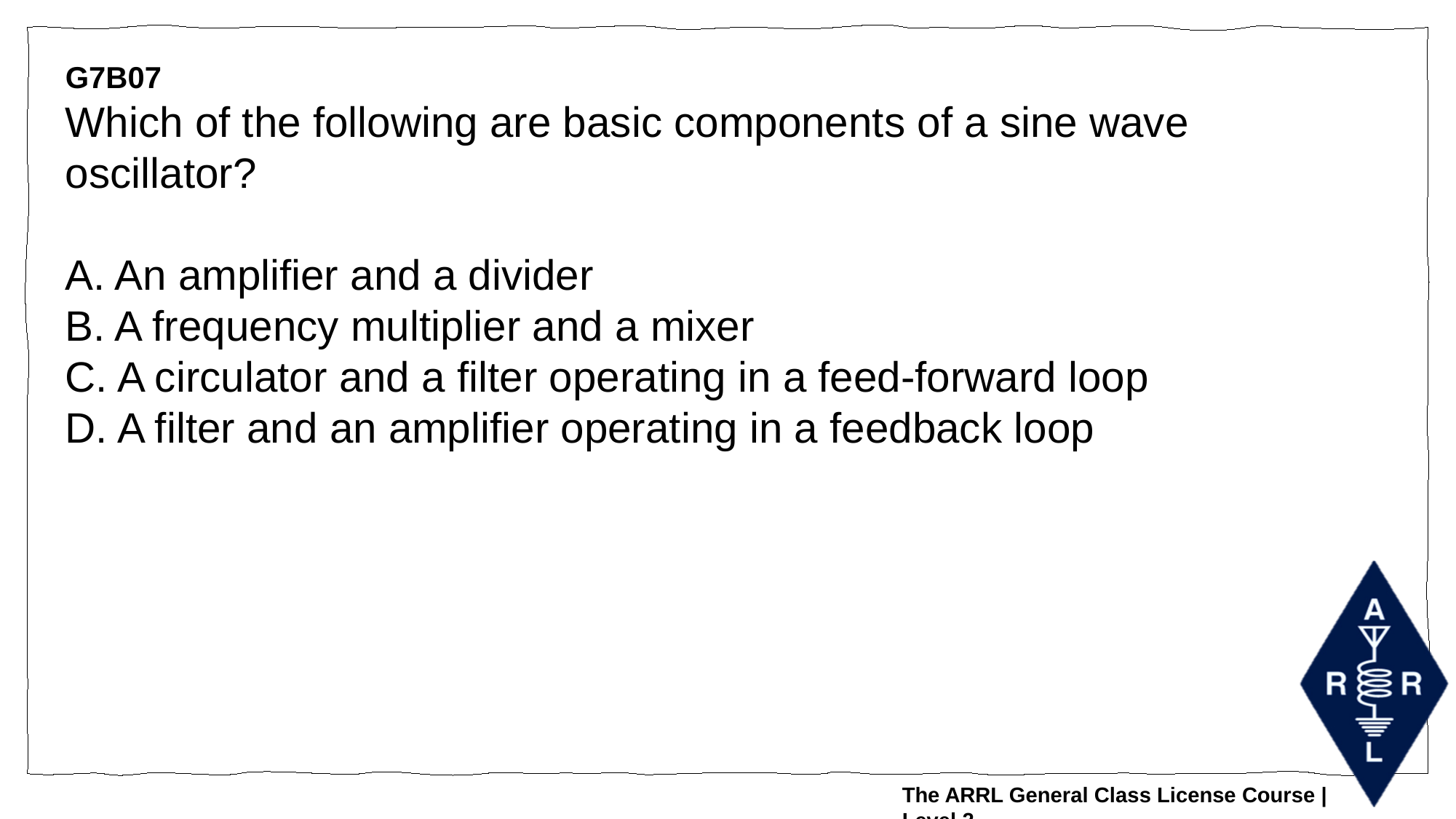

G7B07
Which of the following are basic components of a sine wave oscillator?

A. An amplifier and a divider
B. A frequency multiplier and a mixer
C. A circulator and a filter operating in a feed-forward loop
D. A filter and an amplifier operating in a feedback loop